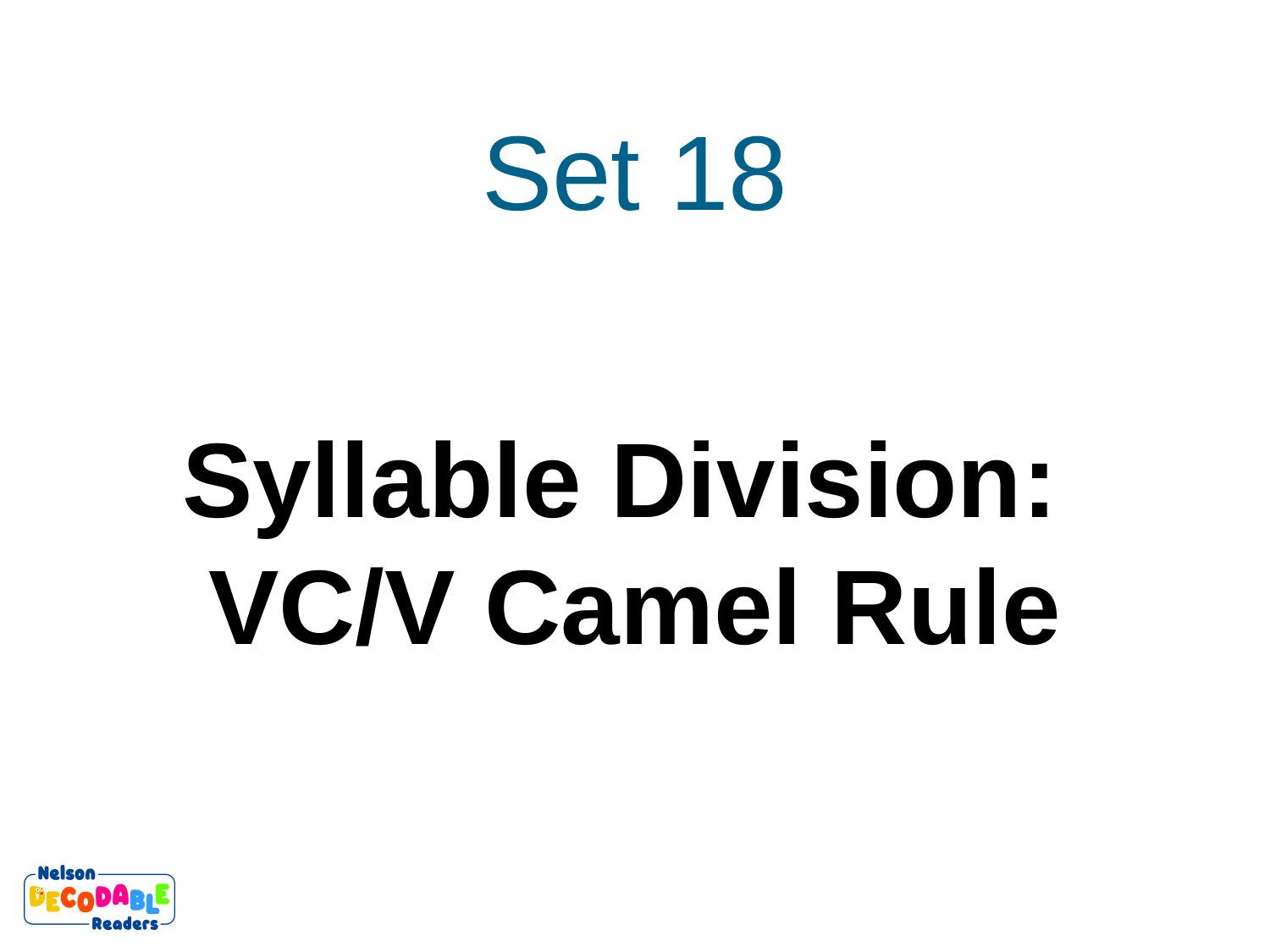

Set 18
Syllable Division:
VC/V Camel Rule